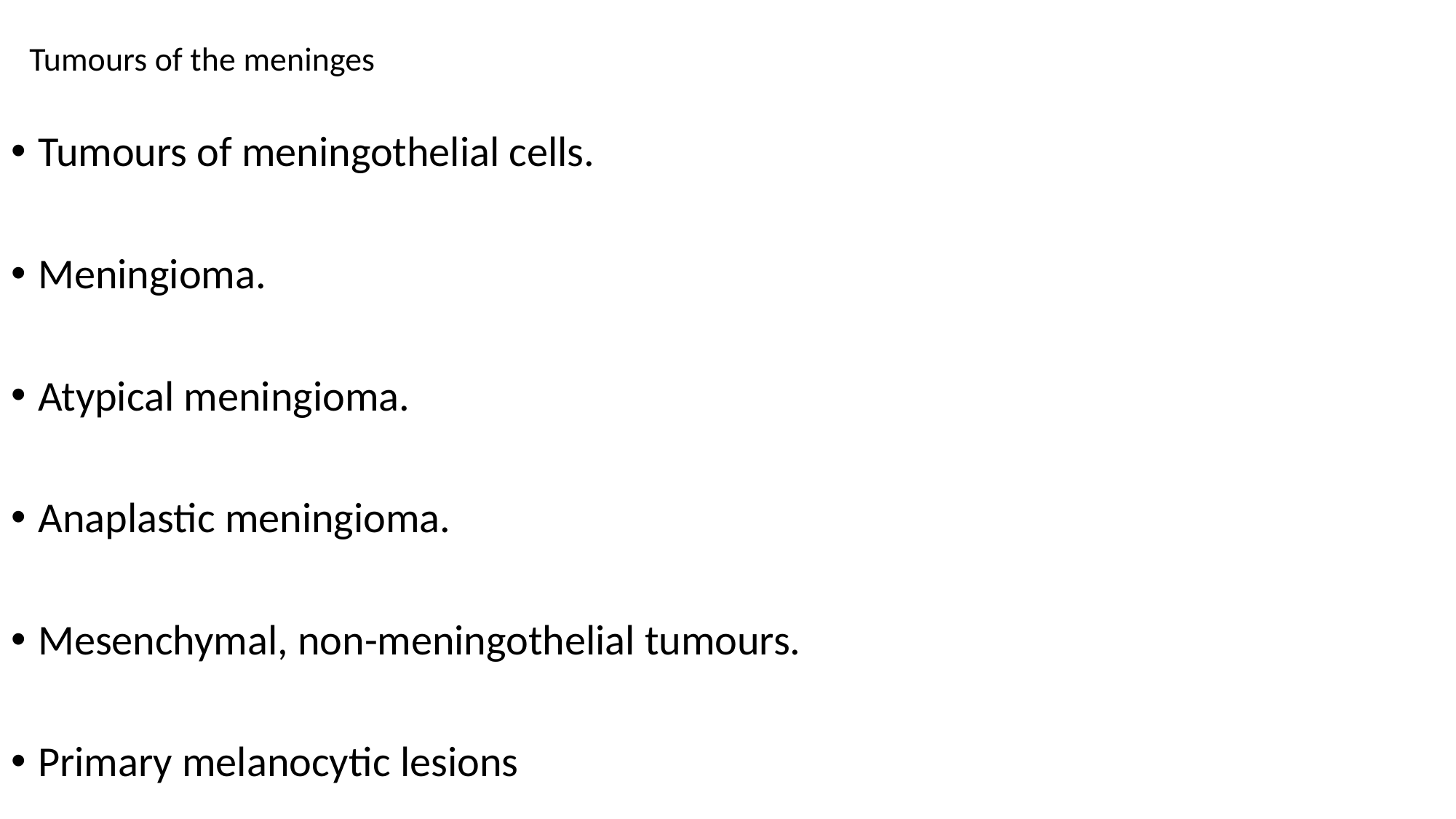

# Tumours of the meninges
Tumours of meningothelial cells.

Meningioma.

Atypical meningioma.

Anaplastic meningioma.

Mesenchymal, non-meningothelial tumours.

Primary melanocytic lesions